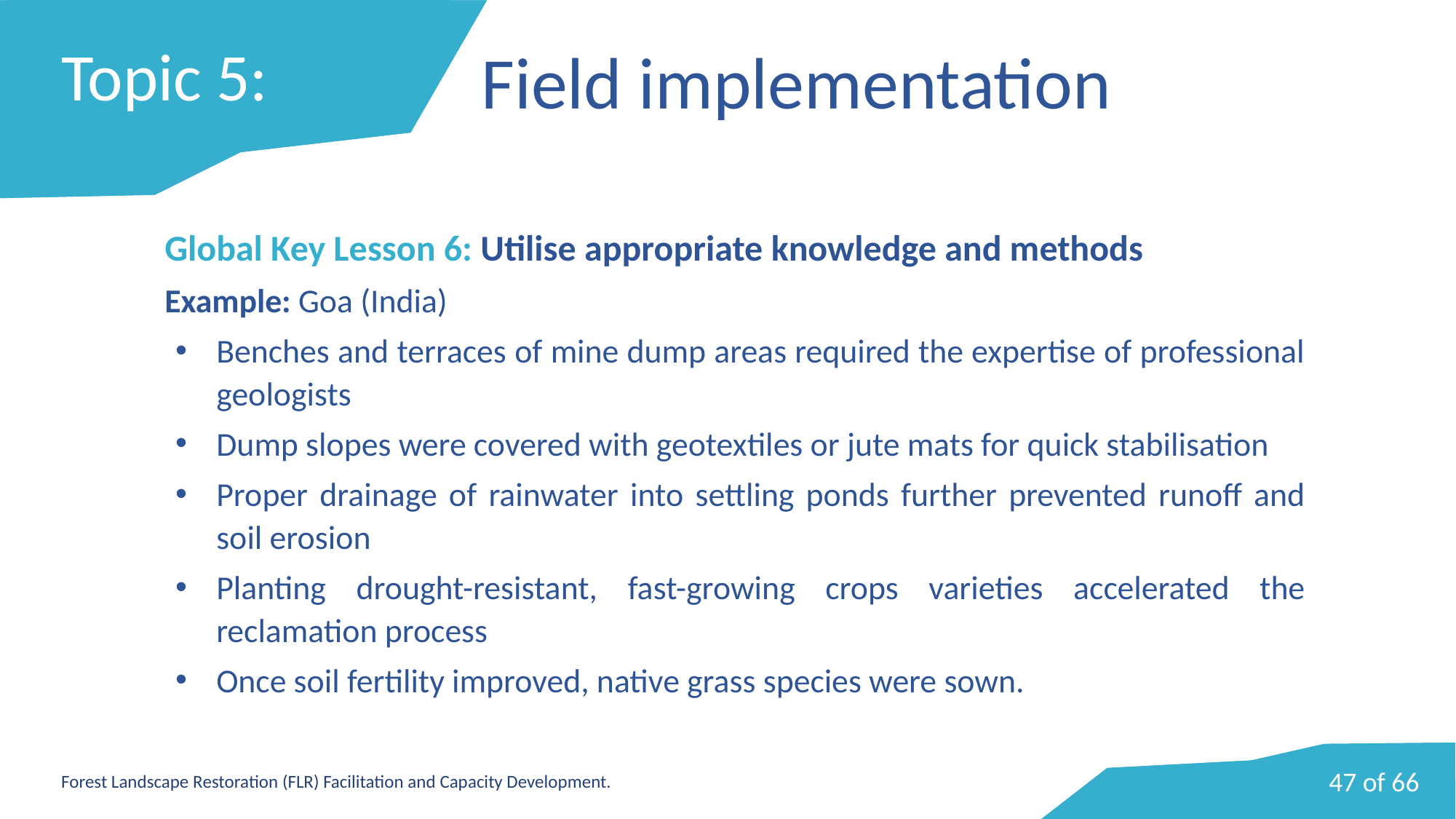

# Topic 5:
Field implementation
Global Key Lesson 6: Utilise appropriate knowledge and methods
Example: Goa (India)
Benches and terraces of mine dump areas required the expertise of professional geologists
Dump slopes were covered with geotextiles or jute mats for quick stabilisation
Proper drainage of rainwater into settling ponds further prevented runoff and soil erosion
Planting drought-resistant, fast-growing crops varieties accelerated the reclamation process
Once soil fertility improved, native grass species were sown.
Image caption Photo: [image source information]
47 of 66
Forest Landscape Restoration (FLR) Facilitation and Capacity Development.